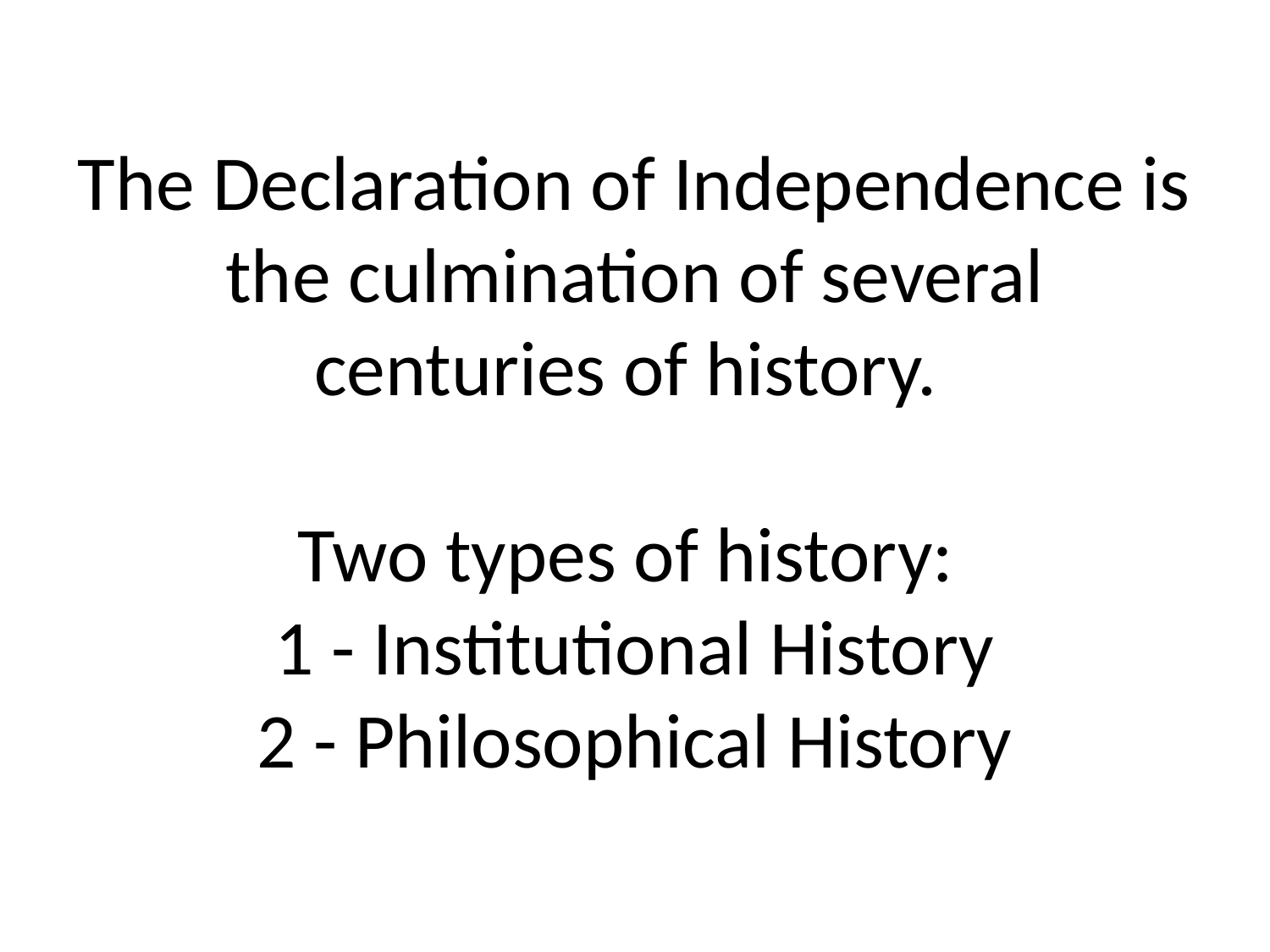

# The Declaration of Independence is the culmination of several centuries of history. Two types of history: 1 - Institutional History 2 - Philosophical History